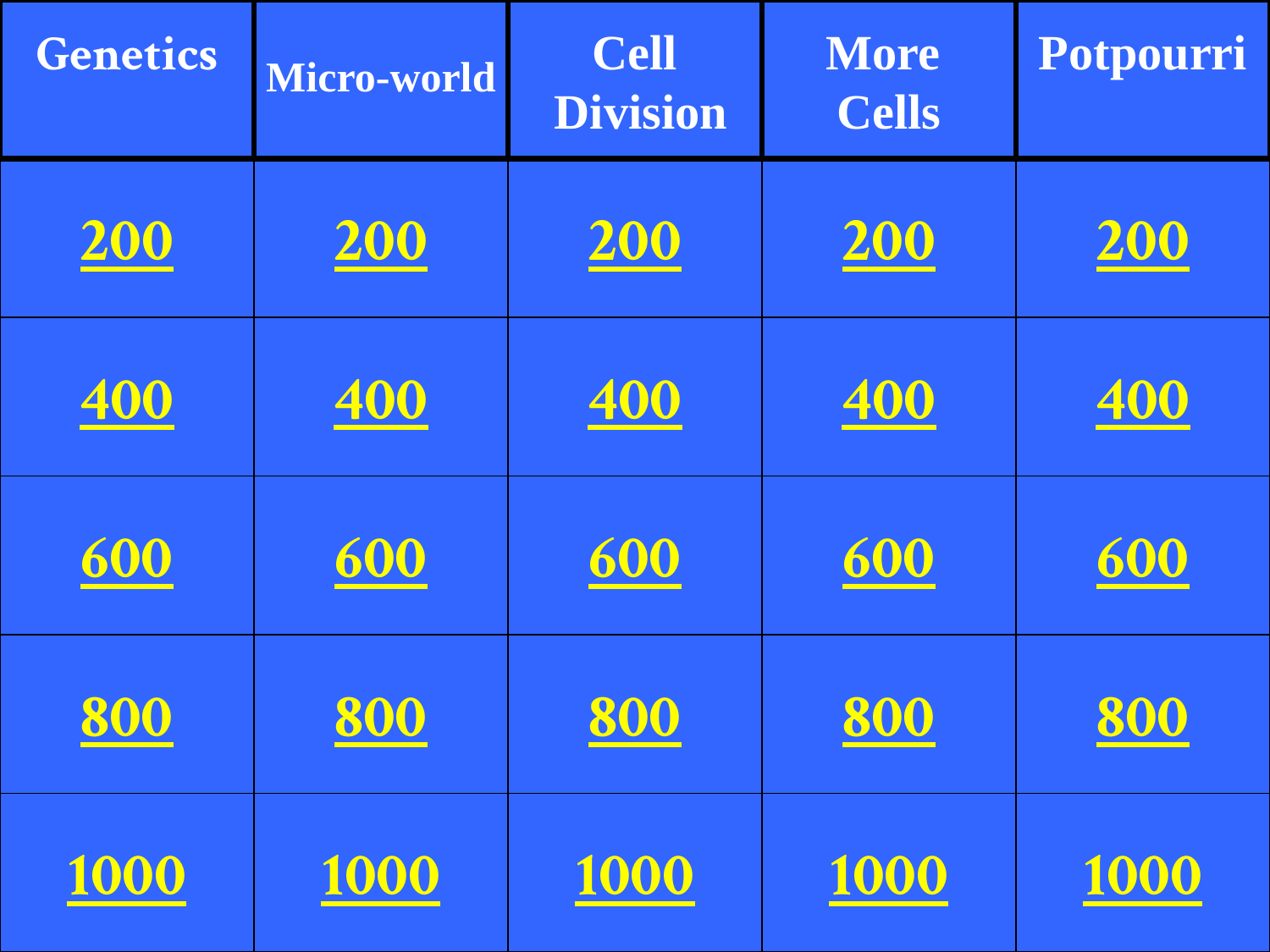

Genetics

Micro-world

Cell
 Division

More
Cells

Potpourri

200
200
200
200
200
400
400
400
400
400
600
600
600
600
600
800
800
800
800
800
1000
1000
1000
1000
1000